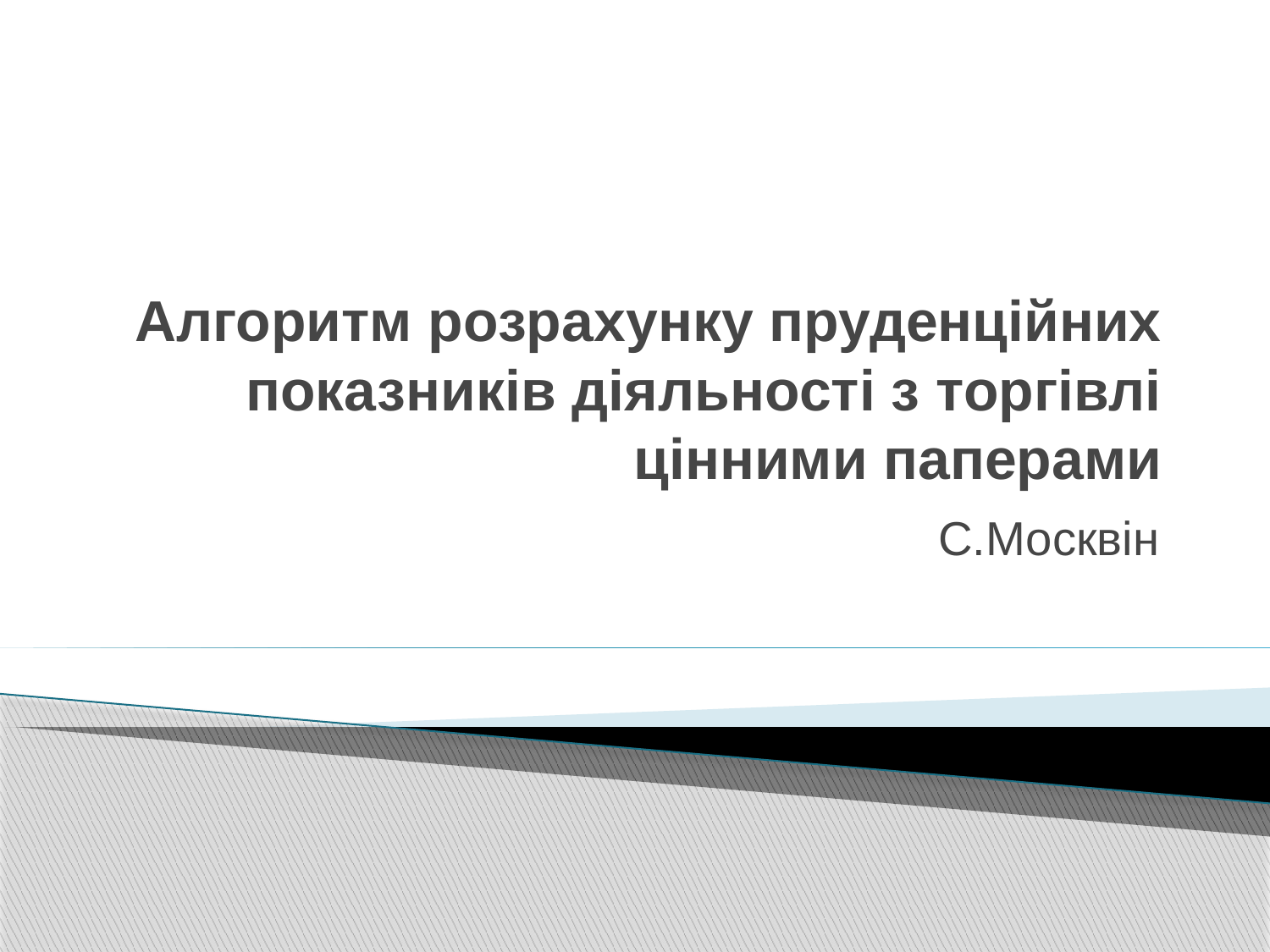

# Алгоритм розрахунку пруденційних показників діяльності з торгівлі цінними паперами
С.Москвін